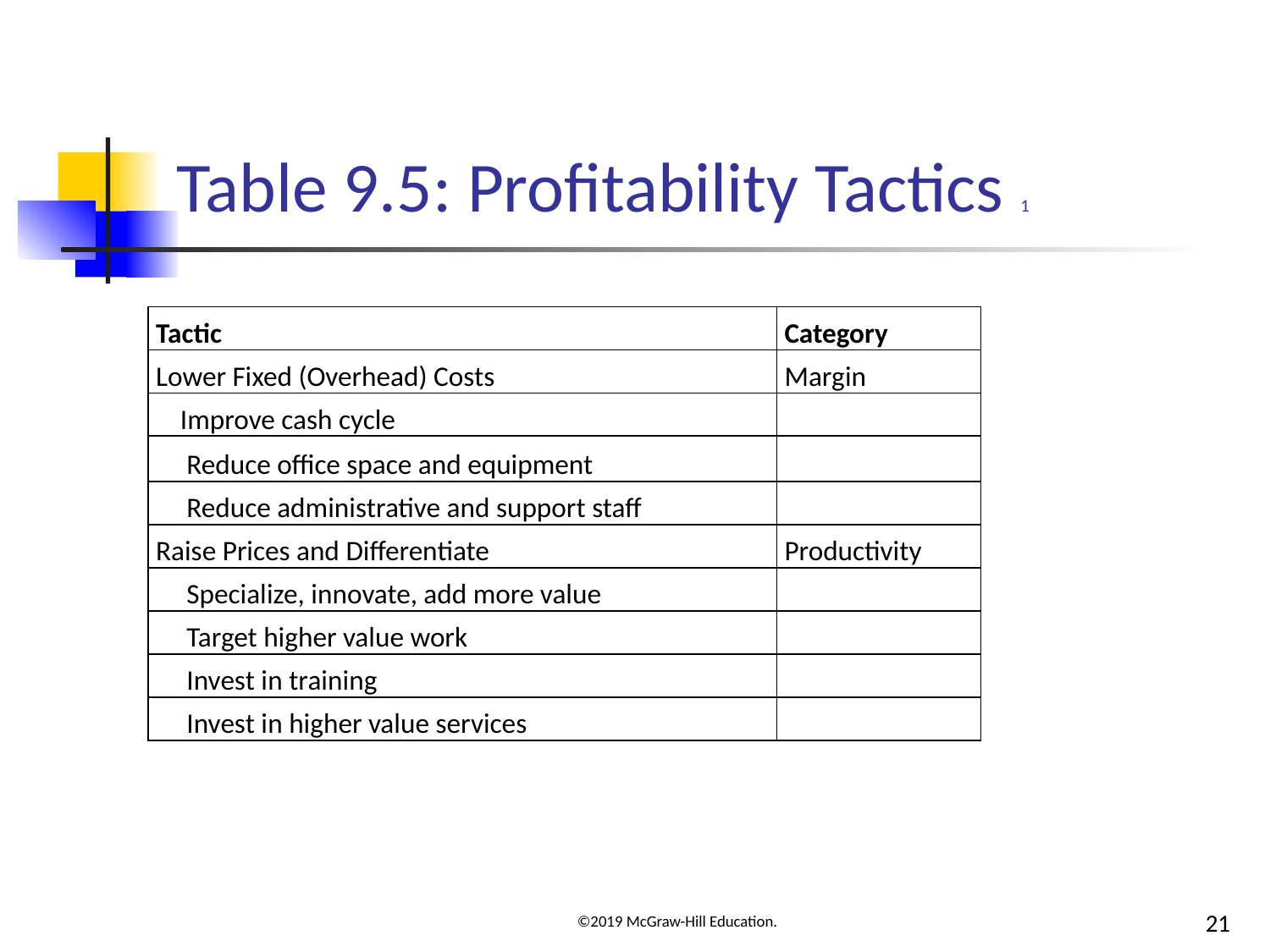

# Table 9.5: Profitability Tactics 1
| Tactic | Category |
| --- | --- |
| Lower Fixed (Overhead) Costs | Margin |
| Improve cash cycle | Blank |
| Reduce office space and equipment | Blank |
| Reduce administrative and support staff | Blank |
| Raise Prices and Differentiate | Productivity |
| Specialize, innovate, add more value | Blank |
| Target higher value work | Blank |
| Invest in training | Blank |
| Invest in higher value services | Blank |